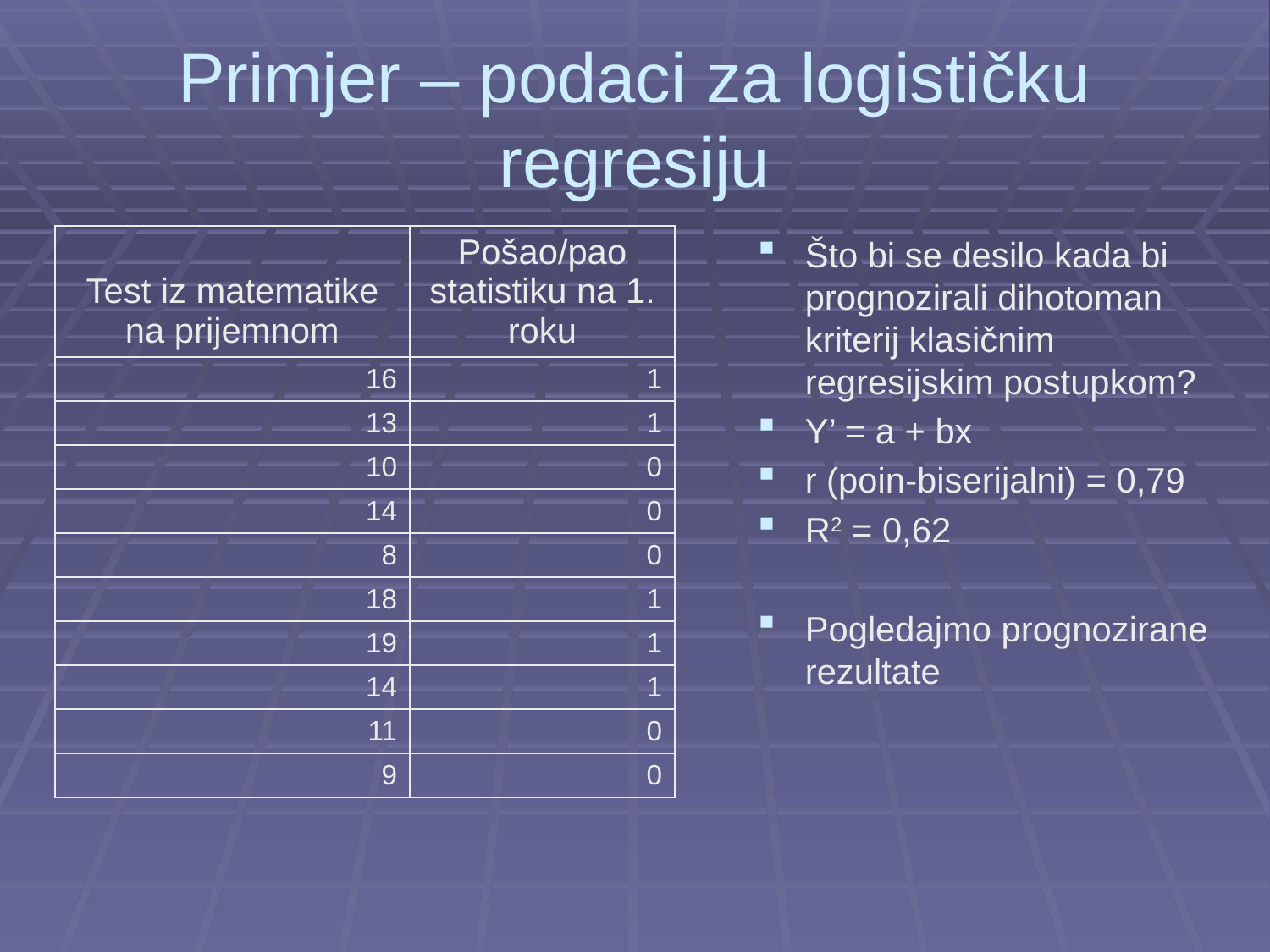

# Primjer – podaci za logističku regresiju
| Test iz matematike na prijemnom | Pošao/pao statistiku na 1. roku |
| --- | --- |
| 16 | 1 |
| 13 | 1 |
| 10 | 0 |
| 14 | 0 |
| 8 | 0 |
| 18 | 1 |
| 19 | 1 |
| 14 | 1 |
| 11 | 0 |
| 9 | 0 |
Što bi se desilo kada bi prognozirali dihotoman kriterij klasičnim regresijskim postupkom?
Y’ = a + bx
r (poin-biserijalni) = 0,79
R2 = 0,62

Pogledajmo prognozirane rezultate